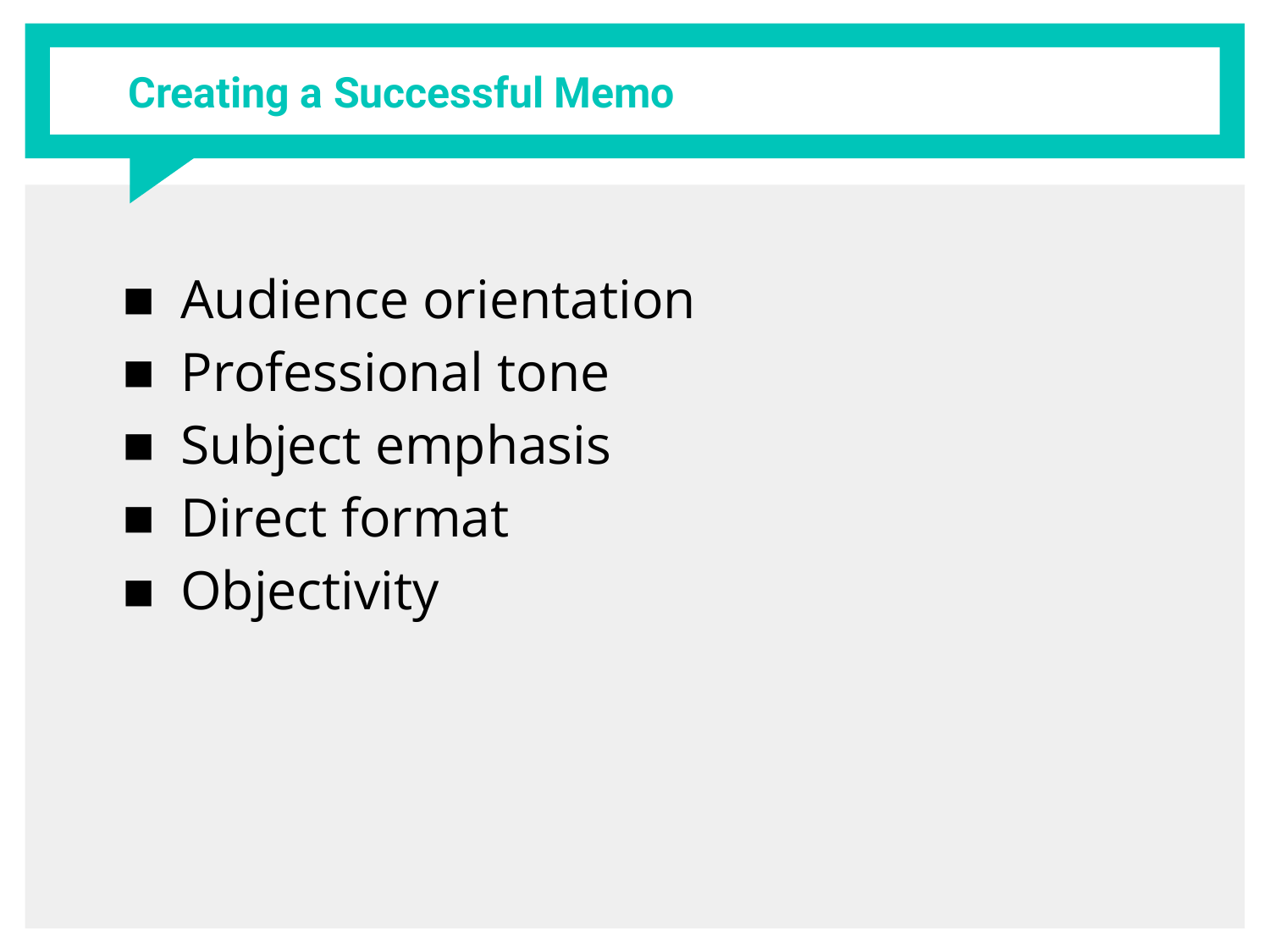

# Creating a Successful Memo
Audience orientation
Professional tone
Subject emphasis
Direct format
Objectivity